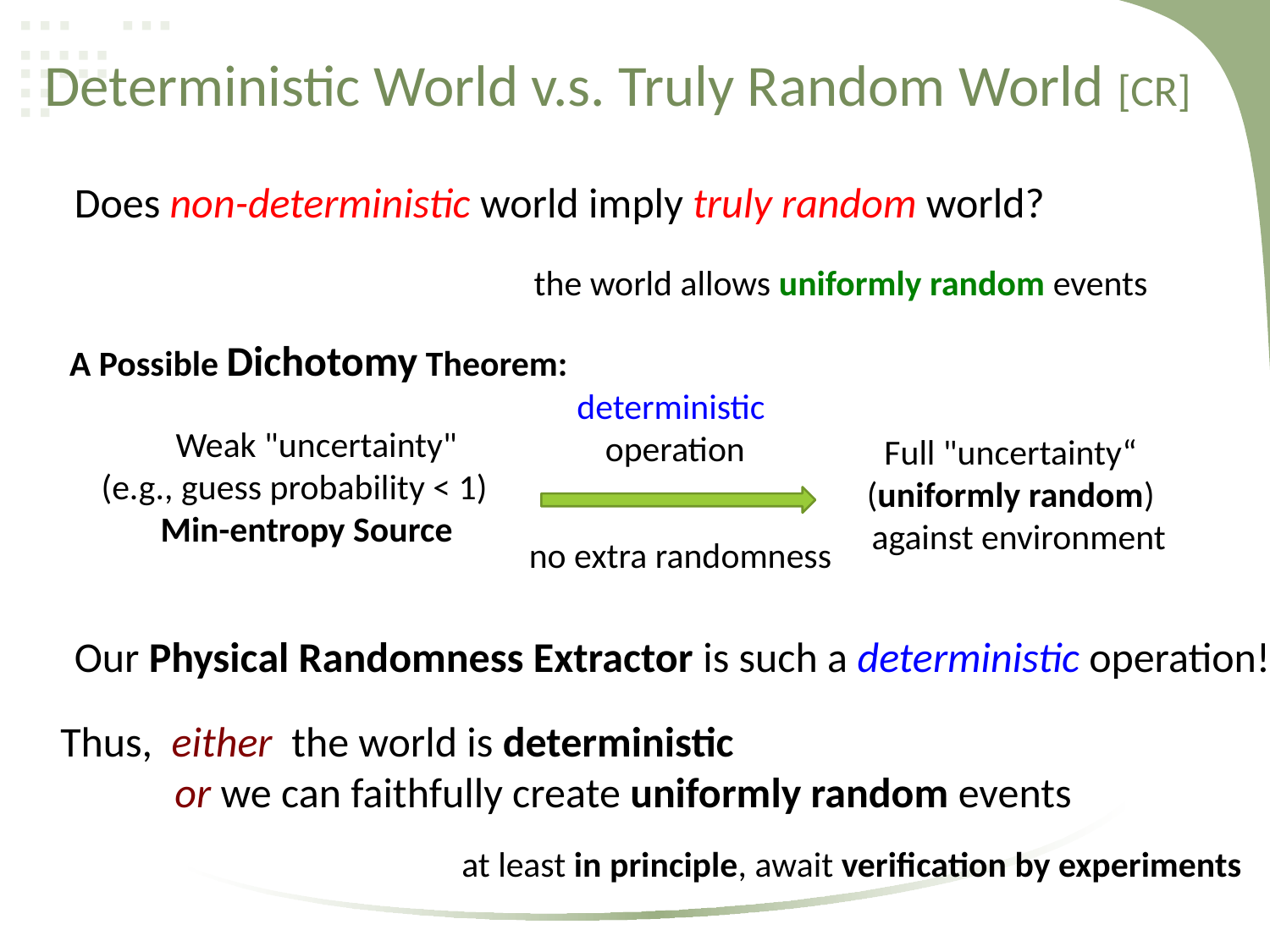

# Deterministic World v.s. Truly Random World [CR]
Does non-deterministic world imply truly random world?
the world allows uniformly random events
A Possible Dichotomy Theorem:
deterministic
operation
          Weak "uncertainty"
(e.g., guess probability < 1)
Min-entropy Source
Full "uncertainty“
(uniformly random)
  against environment

no extra randomness
Our Physical Randomness Extractor is such a deterministic operation!
Thus,  either  the world is deterministic
            or we can faithfully create uniformly random events
at least in principle, await verification by experiments